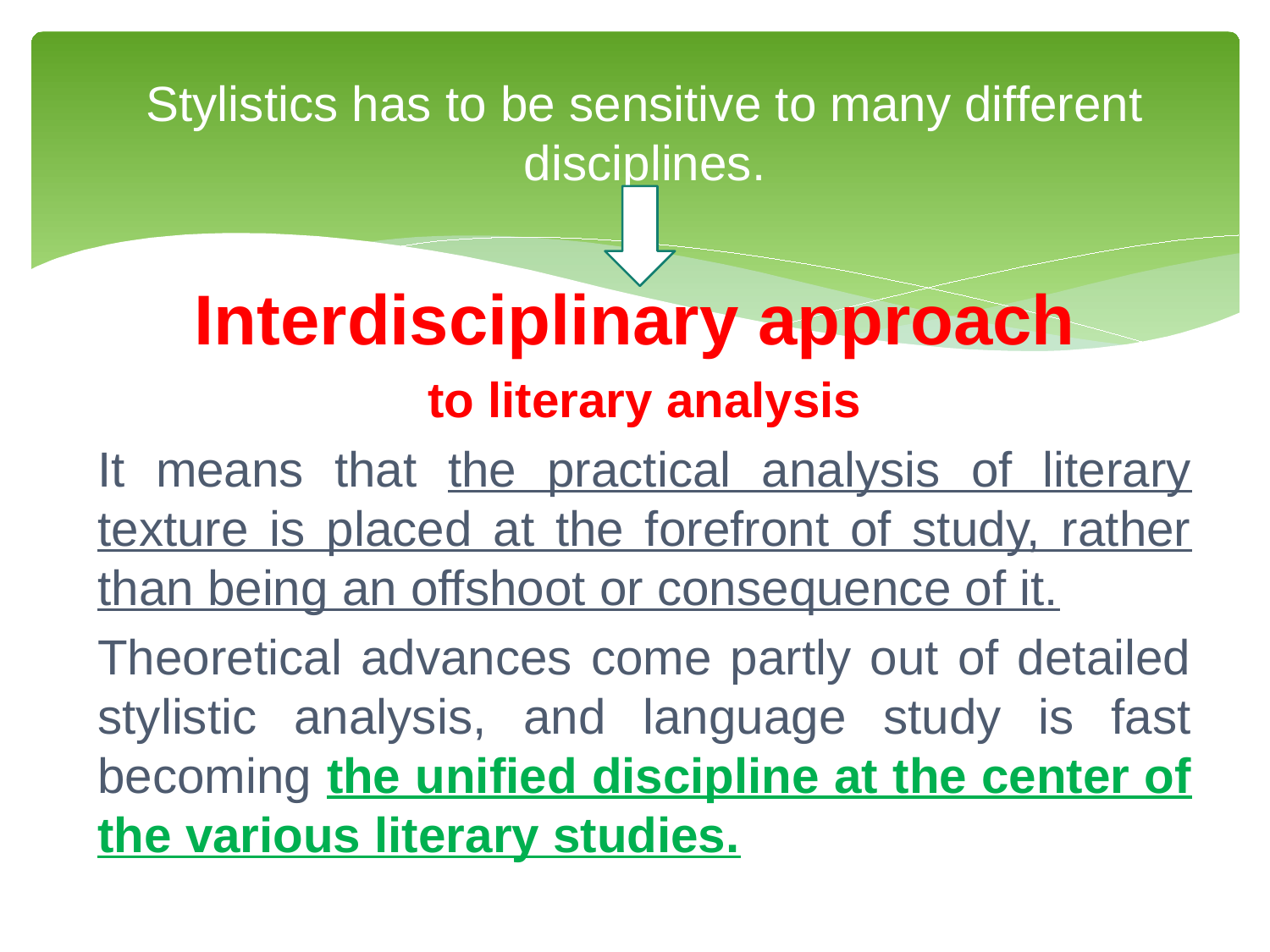

Stylistics has to be sensitive to many different disciplines.

Interdisciplinary approach
to literary analysis
It means that the practical analysis of literary texture is placed at the forefront of study, rather than being an offshoot or consequence of it.
Theoretical advances come partly out of detailed stylistic analysis, and language study is fast becoming the unified discipline at the center of the various literary studies.